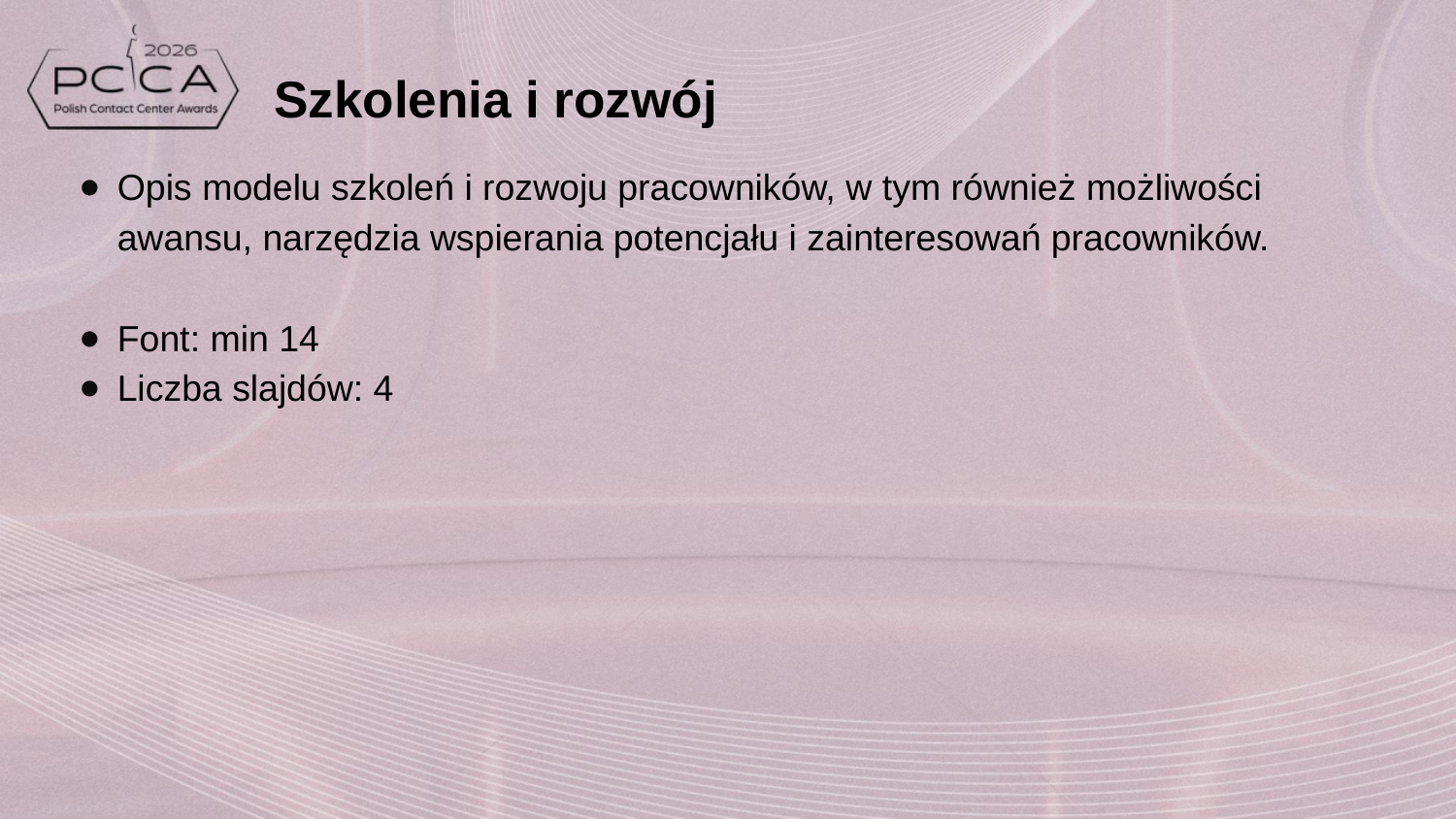

# Szkolenia i rozwój
Opis modelu szkoleń i rozwoju pracowników, w tym również możliwości awansu, narzędzia wspierania potencjału i zainteresowań pracowników.

Font: min 14
Liczba slajdów: 4